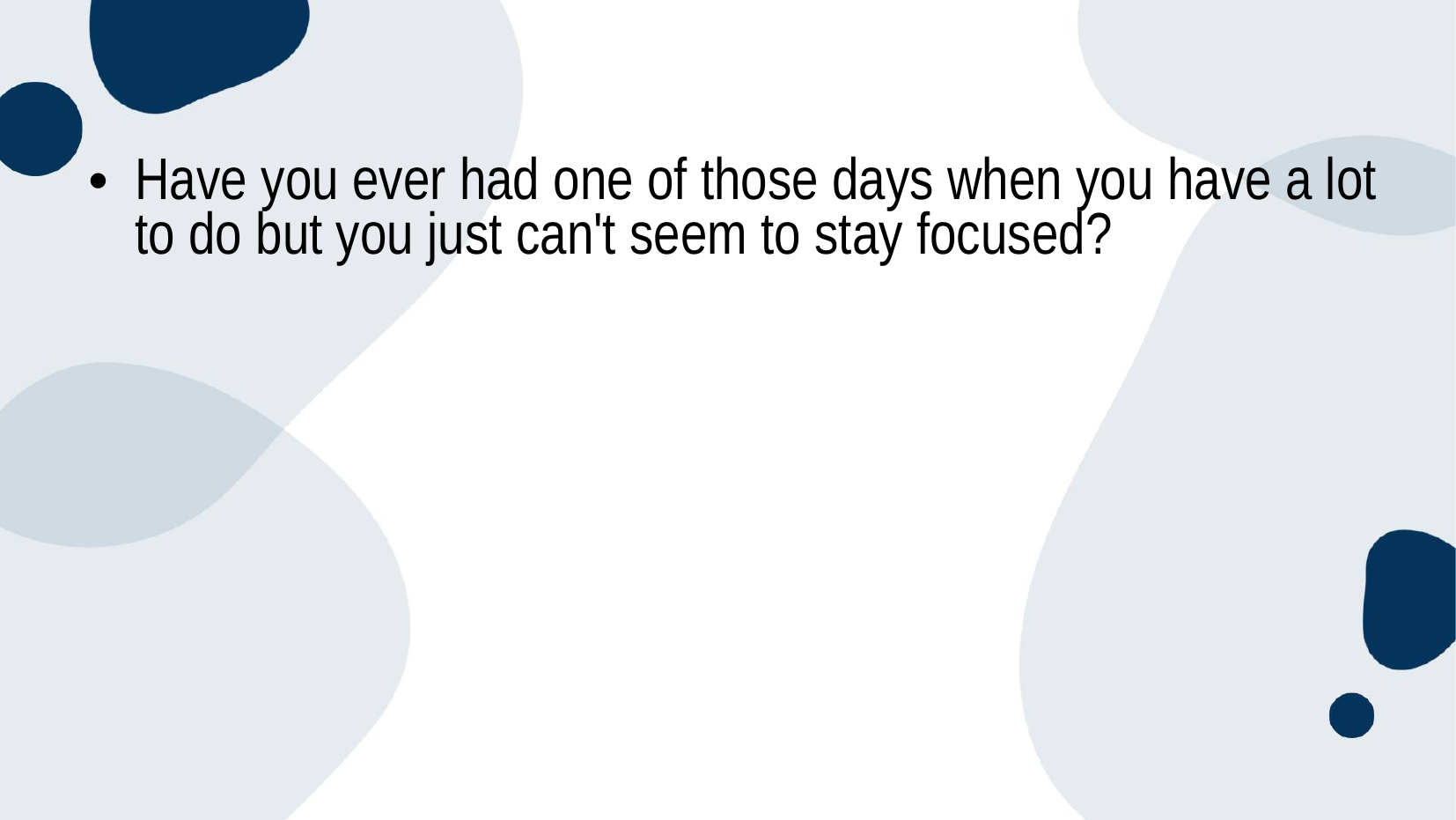

Have you ever had one of those days when you have a lot to do but you just can't seem to stay focused?